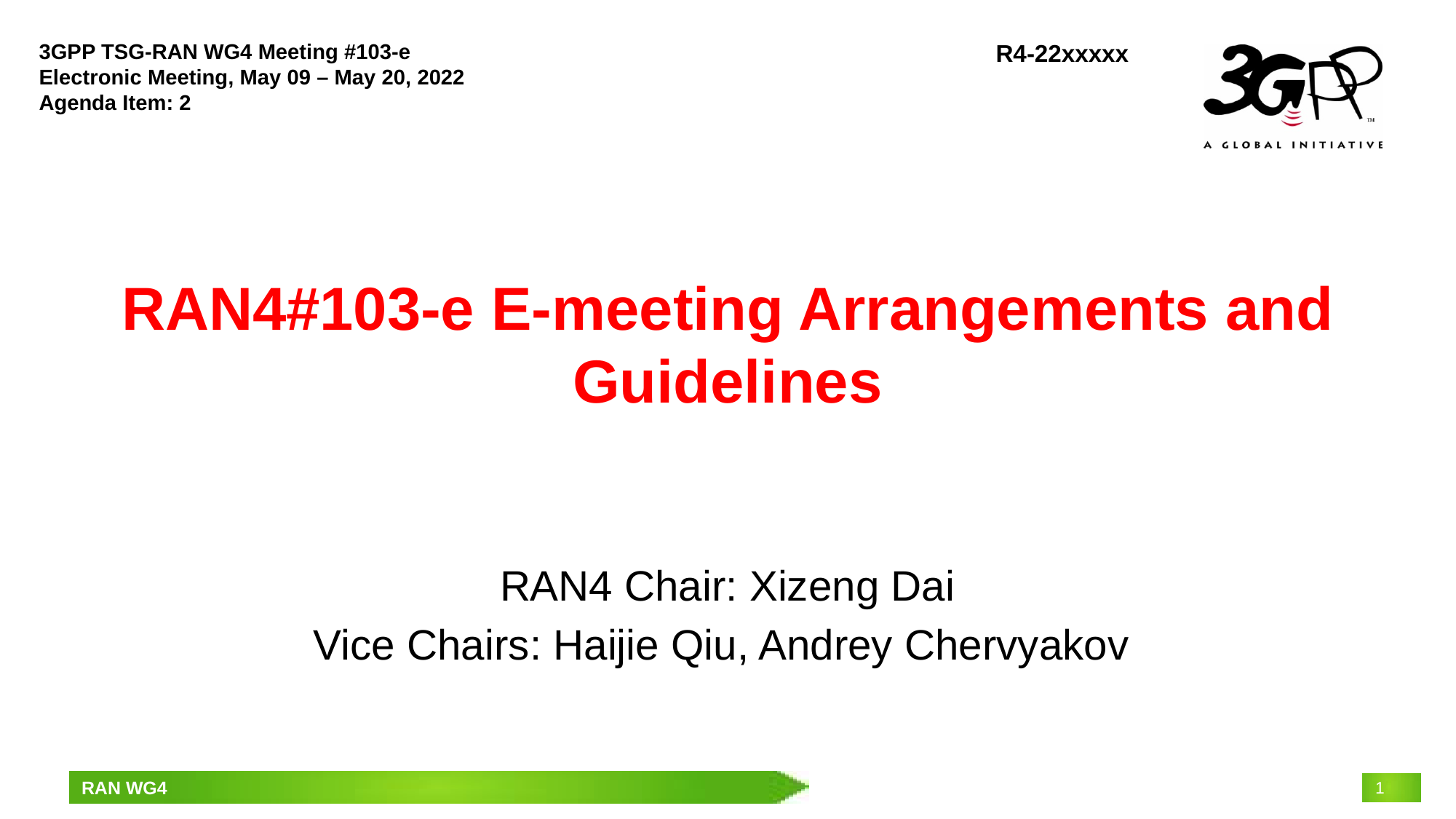

3GPP TSG-RAN WG4 Meeting #103-e
Electronic Meeting, May 09 – May 20, 2022
Agenda Item: 2

R4-22xxxxx
# RAN4#103-e E-meeting Arrangements and Guidelines
RAN4 Chair: Xizeng Dai
Vice Chairs: Haijie Qiu, Andrey Chervyakov